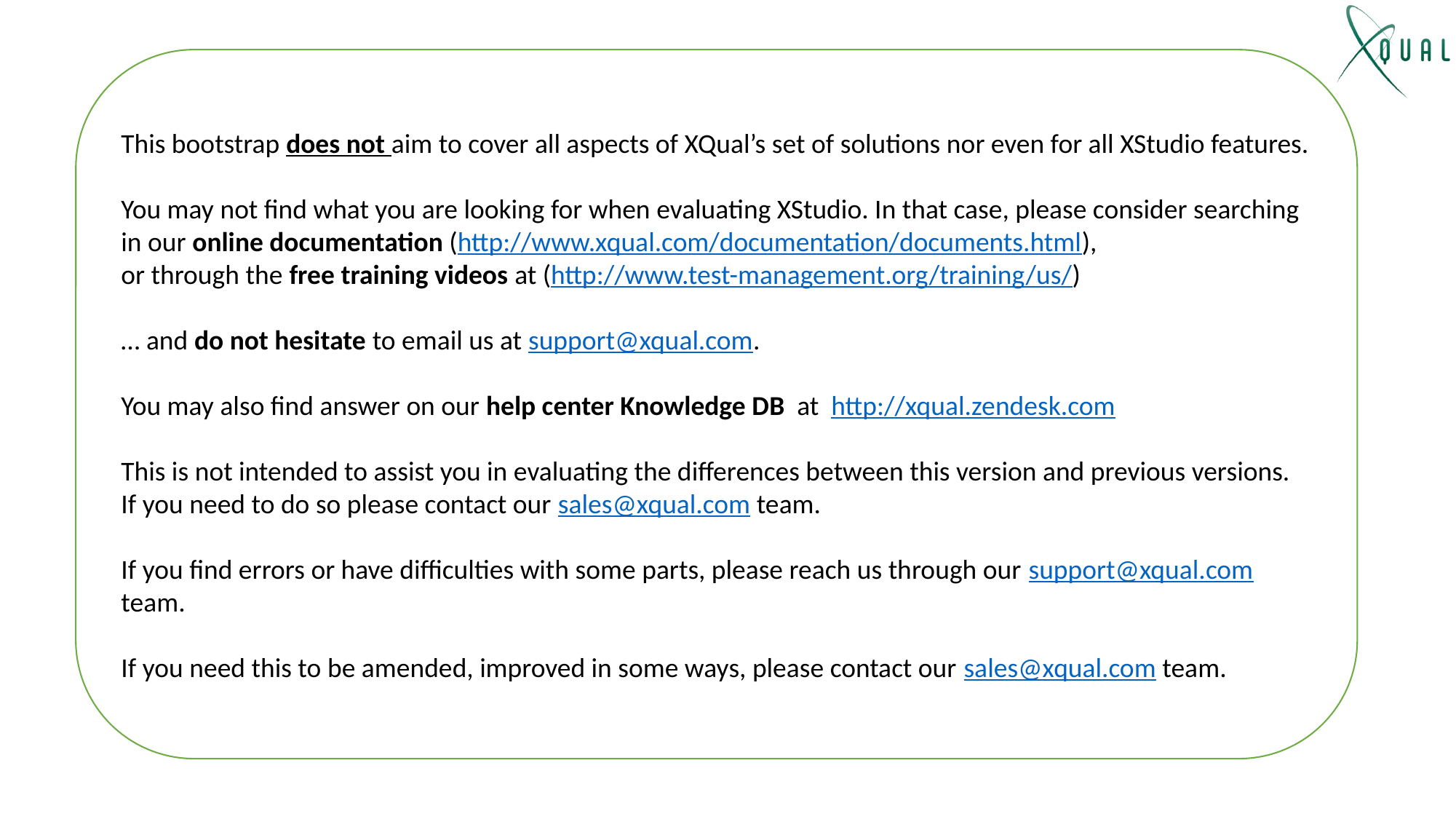

This bootstrap does not aim to cover all aspects of XQual’s set of solutions nor even for all XStudio features.

You may not find what you are looking for when evaluating XStudio. In that case, please consider searching in our online documentation (http://www.xqual.com/documentation/documents.html),
or through the free training videos at (http://www.test-management.org/training/us/)

… and do not hesitate to email us at support@xqual.com.

You may also find answer on our help center Knowledge DB  at  http://xqual.zendesk.com

This is not intended to assist you in evaluating the differences between this version and previous versions. If you need to do so please contact our sales@xqual.com team.

If you find errors or have difficulties with some parts, please reach us through our support@xqual.com team.

If you need this to be amended, improved in some ways, please contact our sales@xqual.com team.